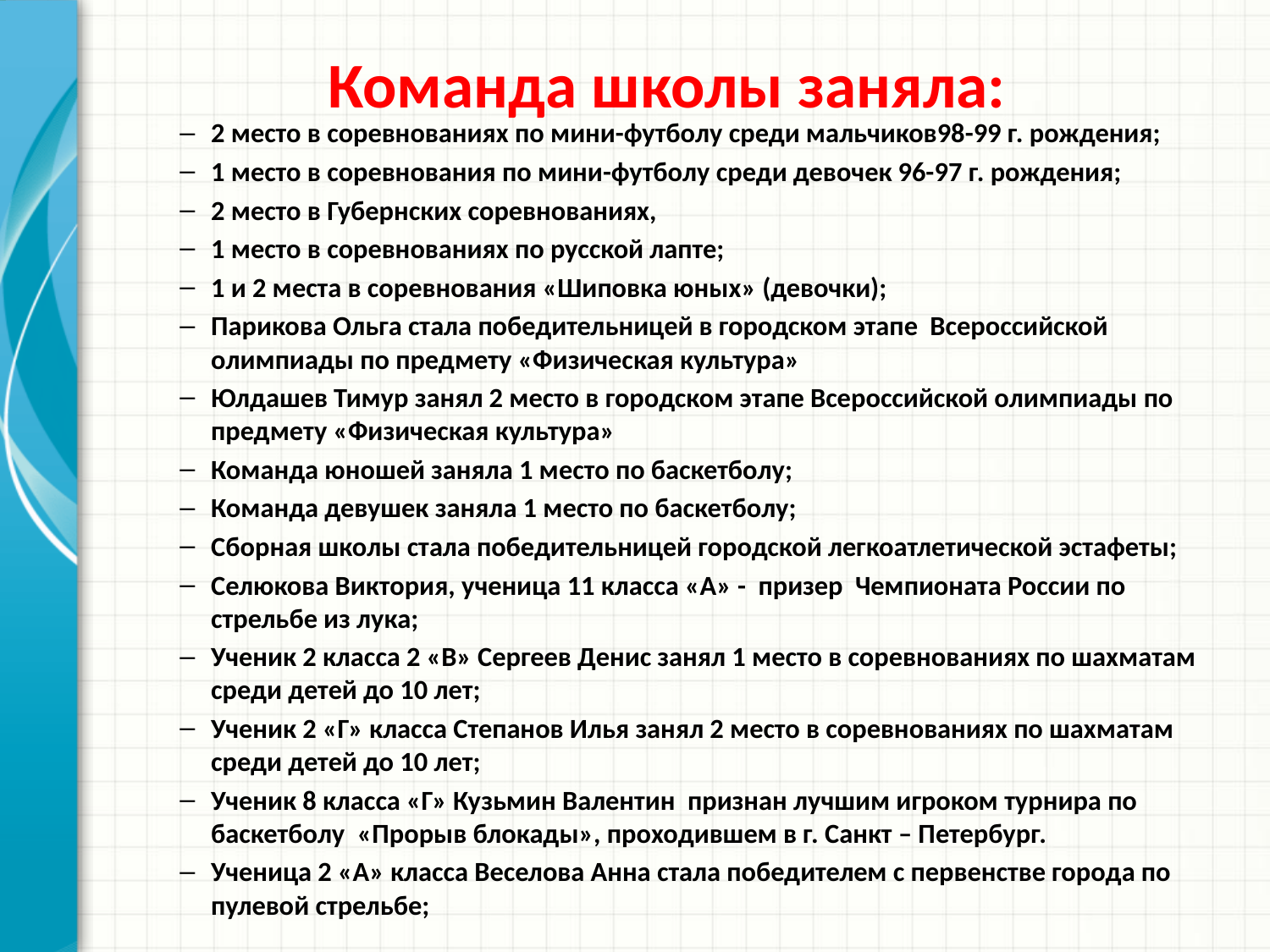

# Команда школы заняла:
2 место в соревнованиях по мини-футболу среди мальчиков98-99 г. рождения;
1 место в соревнования по мини-футболу среди девочек 96-97 г. рождения;
2 место в Губернских соревнованиях,
1 место в соревнованиях по русской лапте;
1 и 2 места в соревнования «Шиповка юных» (девочки);
Парикова Ольга стала победительницей в городском этапе  Всероссийской олимпиады по предмету «Физическая культура»
Юлдашев Тимур занял 2 место в городском этапе Всероссийской олимпиады по предмету «Физическая культура»
Команда юношей заняла 1 место по баскетболу;
Команда девушек заняла 1 место по баскетболу;
Сборная школы стала победительницей городской легкоатлетической эстафеты;
Селюкова Виктория, ученица 11 класса «А» -  призер  Чемпионата России по  стрельбе из лука;
Ученик 2 класса 2 «В» Сергеев Денис занял 1 место в соревнованиях по шахматам среди детей до 10 лет;
Ученик 2 «Г» класса Степанов Илья занял 2 место в соревнованиях по шахматам среди детей до 10 лет;
Ученик 8 класса «Г» Кузьмин Валентин  признан лучшим игроком турнира по баскетболу  «Прорыв блокады», проходившем в г. Санкт – Петербург.
Ученица 2 «А» класса Веселова Анна стала победителем с первенстве города по пулевой стрельбе;